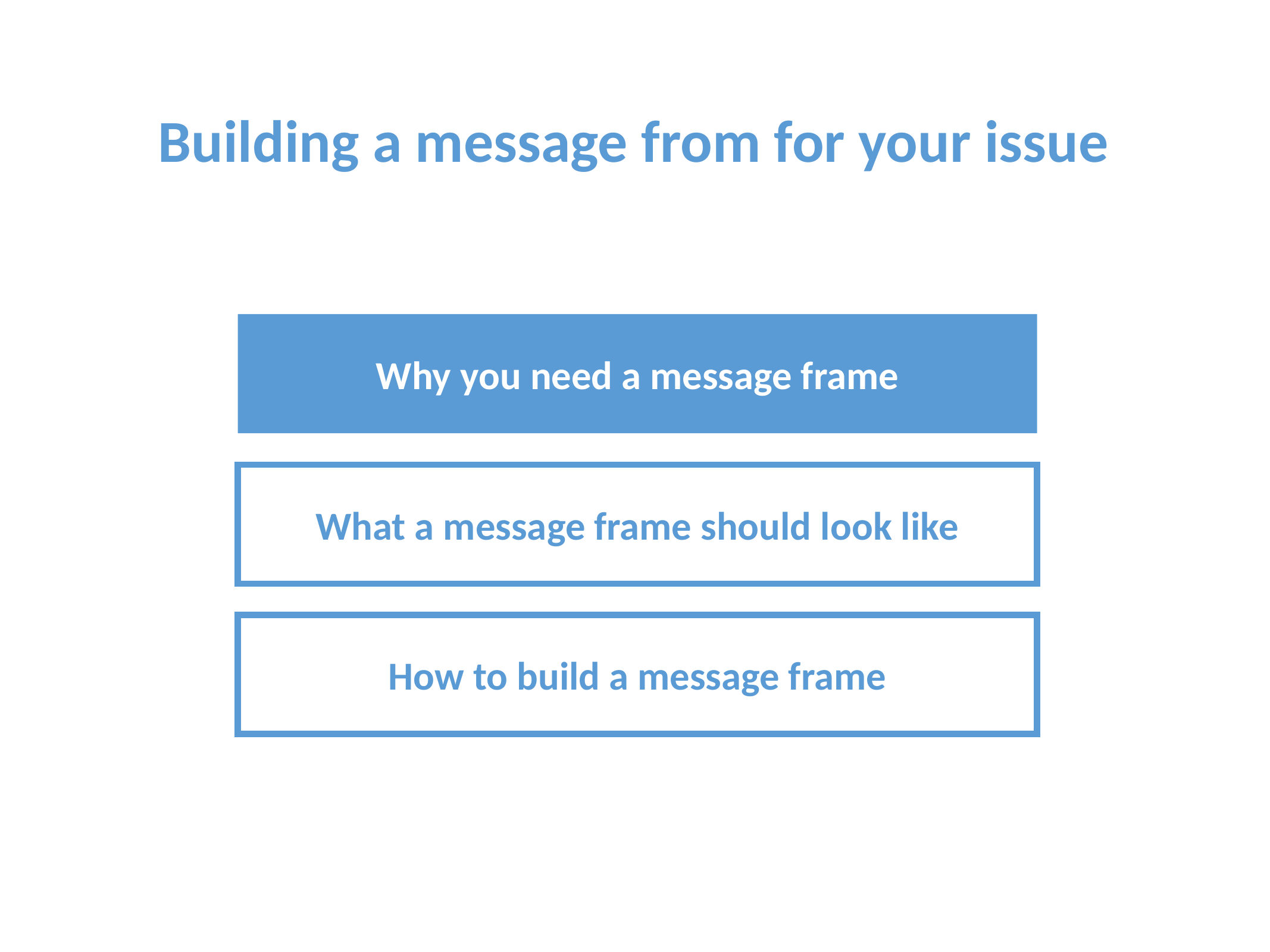

Building a message from for your issue

Why you need a message frame

What a message frame should look like

How to build a message frame